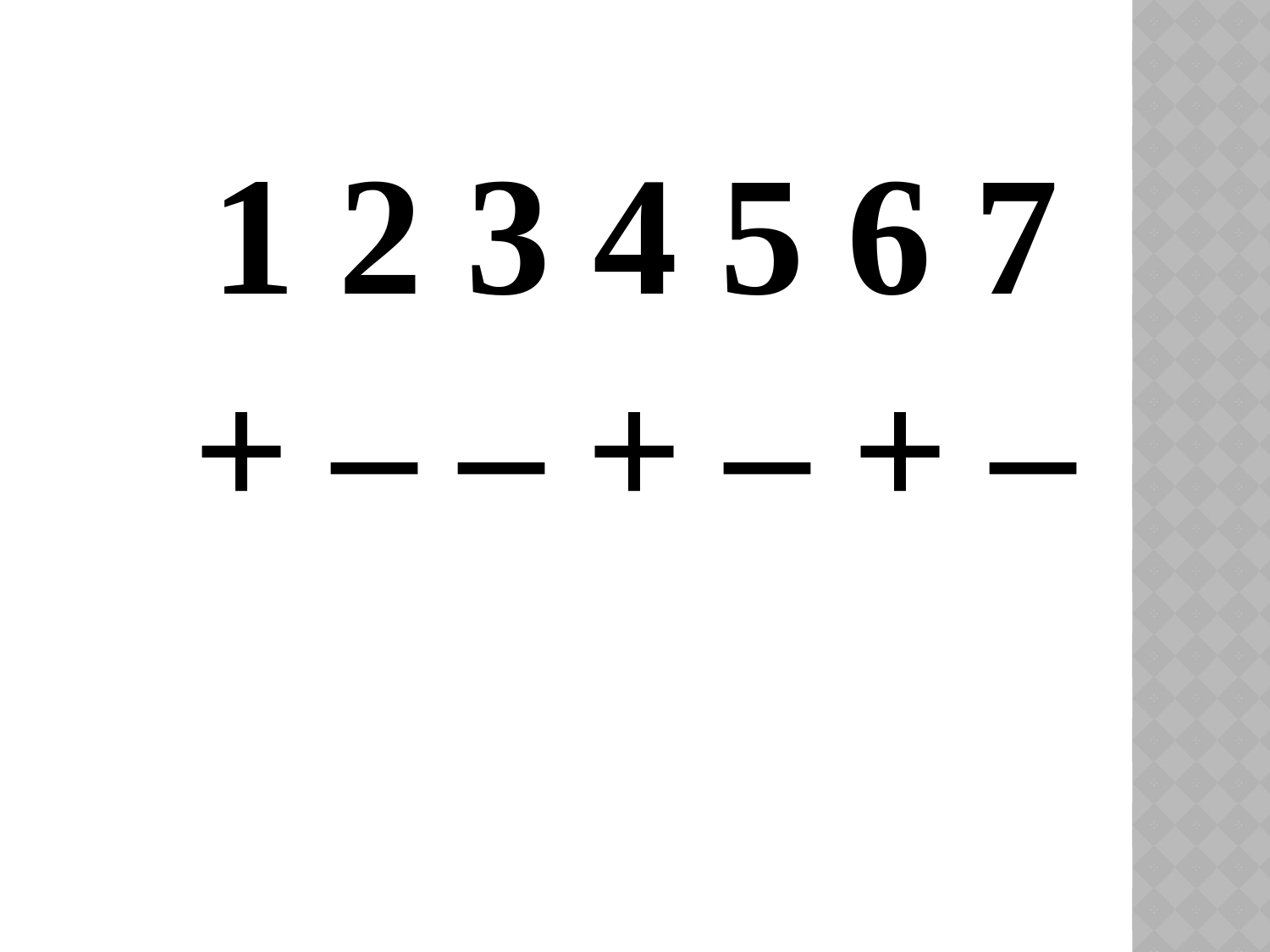

1 2 3 4 5 6 7
+ – – + – + –